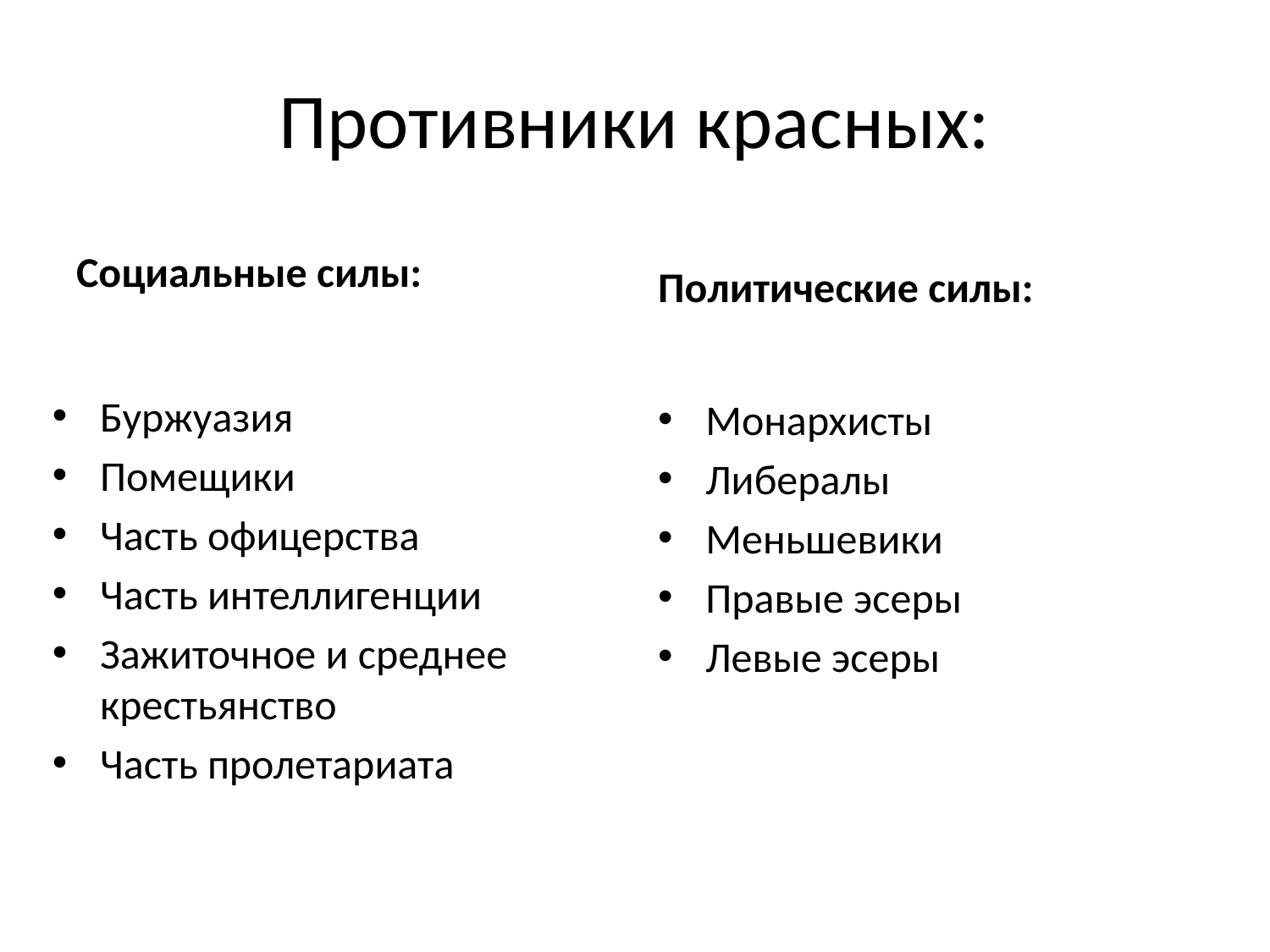

# Противники красных:
Политические силы:

Социальные силы:

Буржуазия
Помещики
Часть офицерства
Часть интеллигенции
Зажиточное и среднее крестьянство
Часть пролетариата
Монархисты
Либералы
Меньшевики
Правые эсеры
Левые эсеры